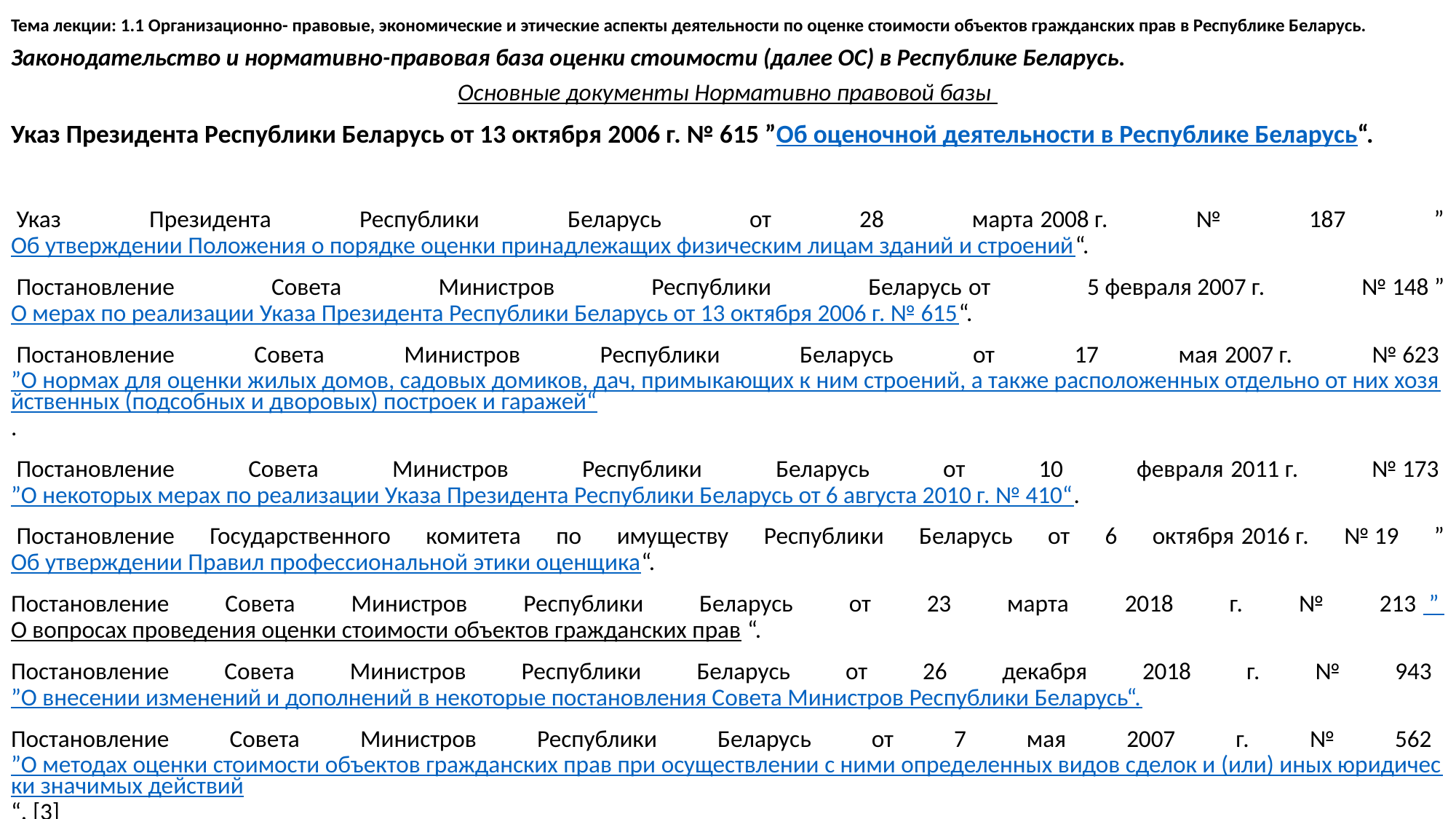

# Тема лекции: 1.1 Организационно- правовые, экономические и этические аспекты деятельности по оценке стоимости объектов гражданских прав в Республике Беларусь.
Законодательство и нормативно-правовая база оценки стоимости (далее ОС) в Республике Беларусь.
Основные документы Нормативно правовой базы
Указ Президента Республики Беларусь от 13 октября 2006 г. № 615 ”Об оценочной деятельности в Республике Беларусь“.

 Указ Президента Республики Беларусь от 28 марта 2008 г. № 187 ”Об утверждении Положения о порядке оценки принадлежащих физическим лицам зданий и строений“.
 Постановление Совета Министров Республики Беларусь от 5 февраля 2007 г. № 148 ”О мерах по реализации Указа Президента Республики Беларусь от 13 октября 2006 г. № 615“.
 Постановление Совета Министров Республики Беларусь от 17 мая 2007 г. № 623 ”О нормах для оценки жилых домов, садовых домиков, дач, примыкающих к ним строений, а также расположенных отдельно от них хозяйственных (подсобных и дворовых) построек и гаражей“.
 Постановление Совета Министров Республики Беларусь от 10 февраля 2011 г. № 173 ”О некоторых мерах по реализации Указа Президента Республики Беларусь от 6 августа 2010 г. № 410“.
 Постановление Государственного комитета по имуществу Республики Беларусь от 6 октября 2016 г. № 19 ”Об утверждении Правил профессиональной этики оценщика“.
Постановление Совета Министров Республики Беларусь от 23 марта 2018 г. № 213  ” О вопросах проведения оценки стоимости объектов гражданских прав “.
Постановление Совета Министров Республики Беларусь от 26 декабря 2018 г. № 943  ”О внесении изменений и дополнений в некоторые постановления Совета Министров Республики Беларусь“.
Постановление Совета Министров Республики Беларусь от 7 мая 2007 г. № 562  ”О методах оценки стоимости объектов гражданских прав при осуществлении с ними определенных видов сделок и (или) иных юридически значимых действий“. [3]

Плюс СТБ и ТКП